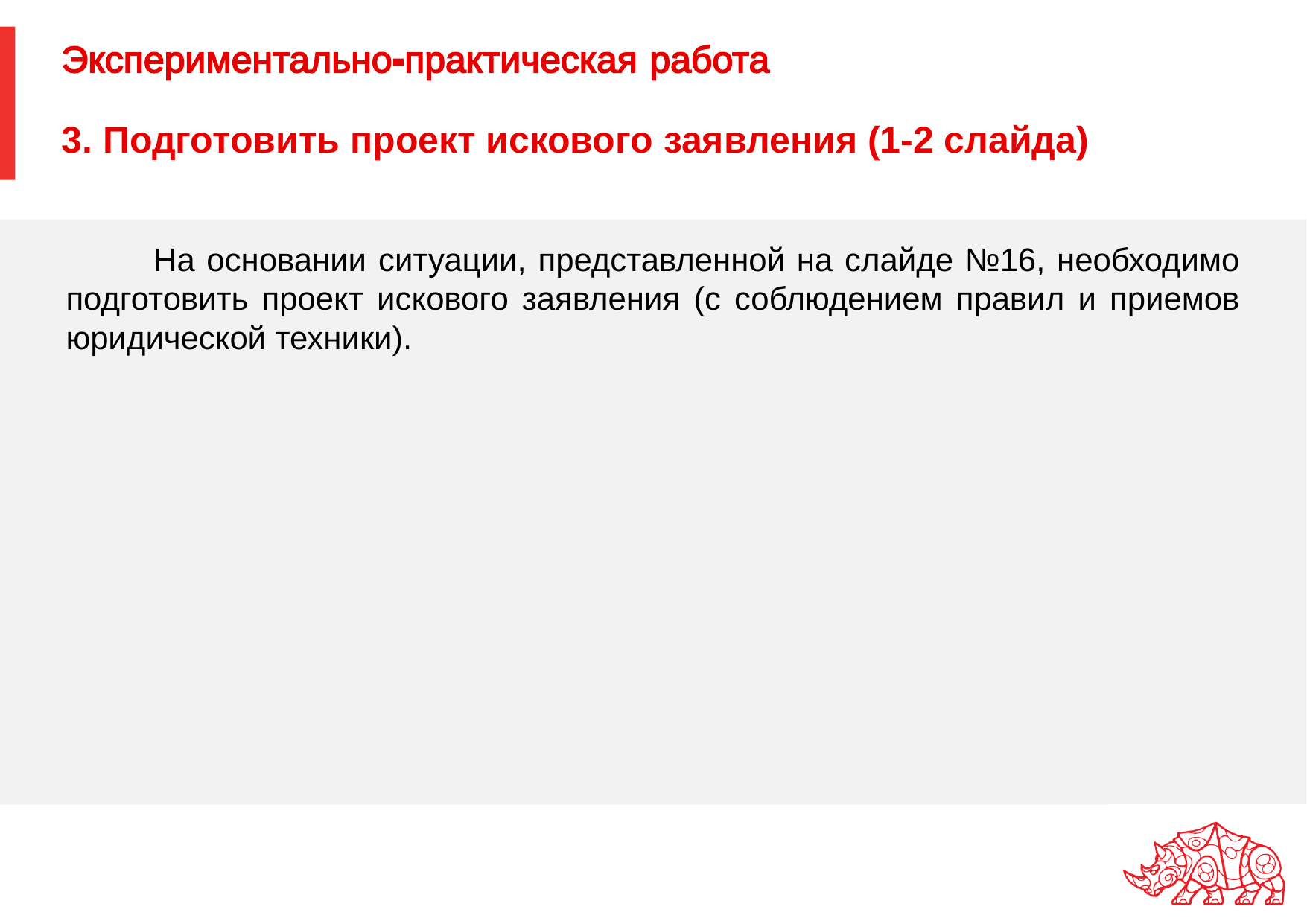

# Экспериментально-практическая работа 3. Подготовить проект искового заявления (1-2 слайда)
На основании ситуации, представленной на слайде №16, необходимо подготовить проект искового заявления (с соблюдением правил и приемов юридической техники).